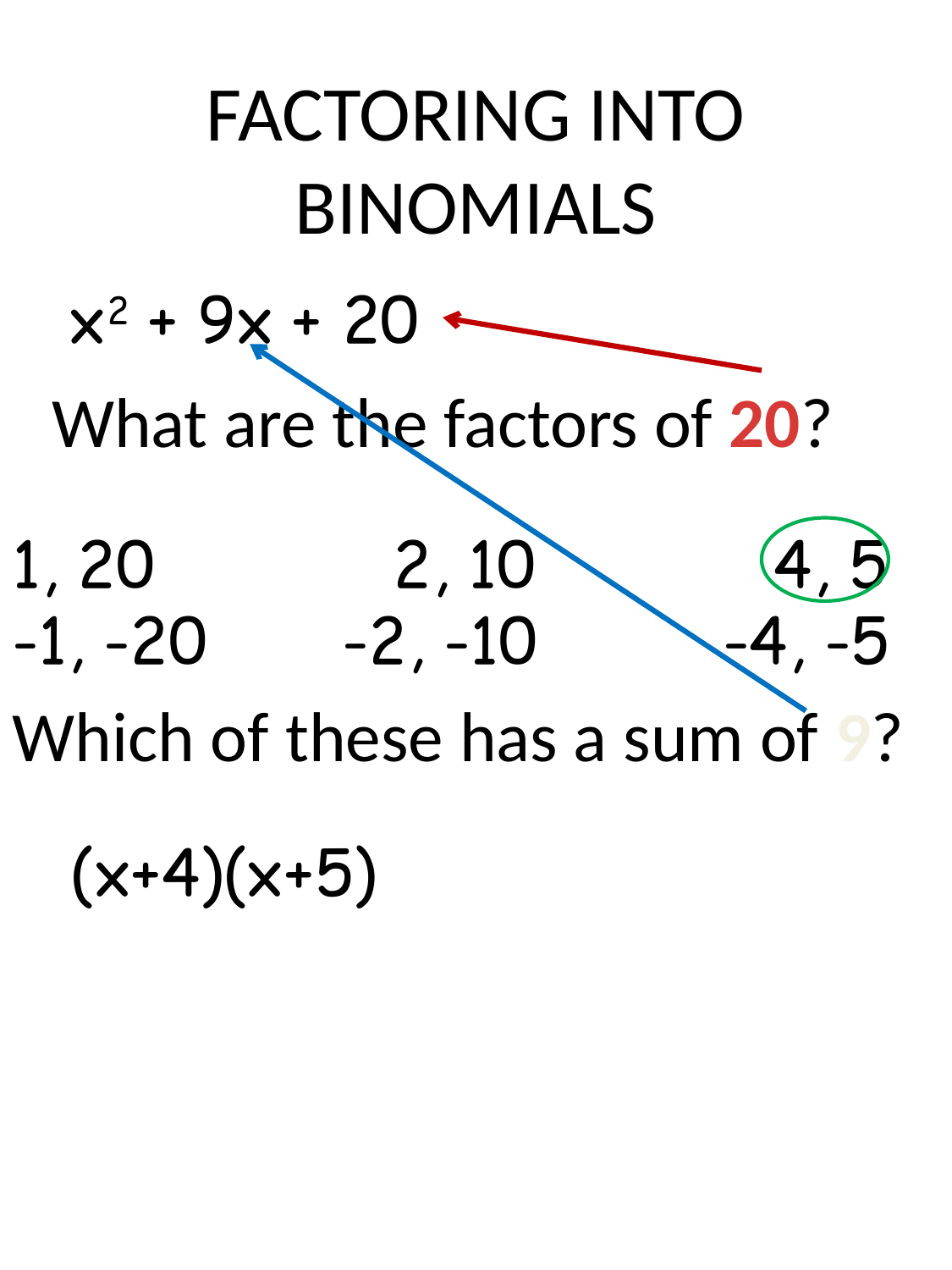

# FACTORING INTO BINOMIALS
x2 + 9x + 20
What are the factors of 20?
1, 20		2, 10		4, 5
-1, -20	    -2, -10	    -4, -5

Which of these has a sum of 9?
(x+4)(x+5)